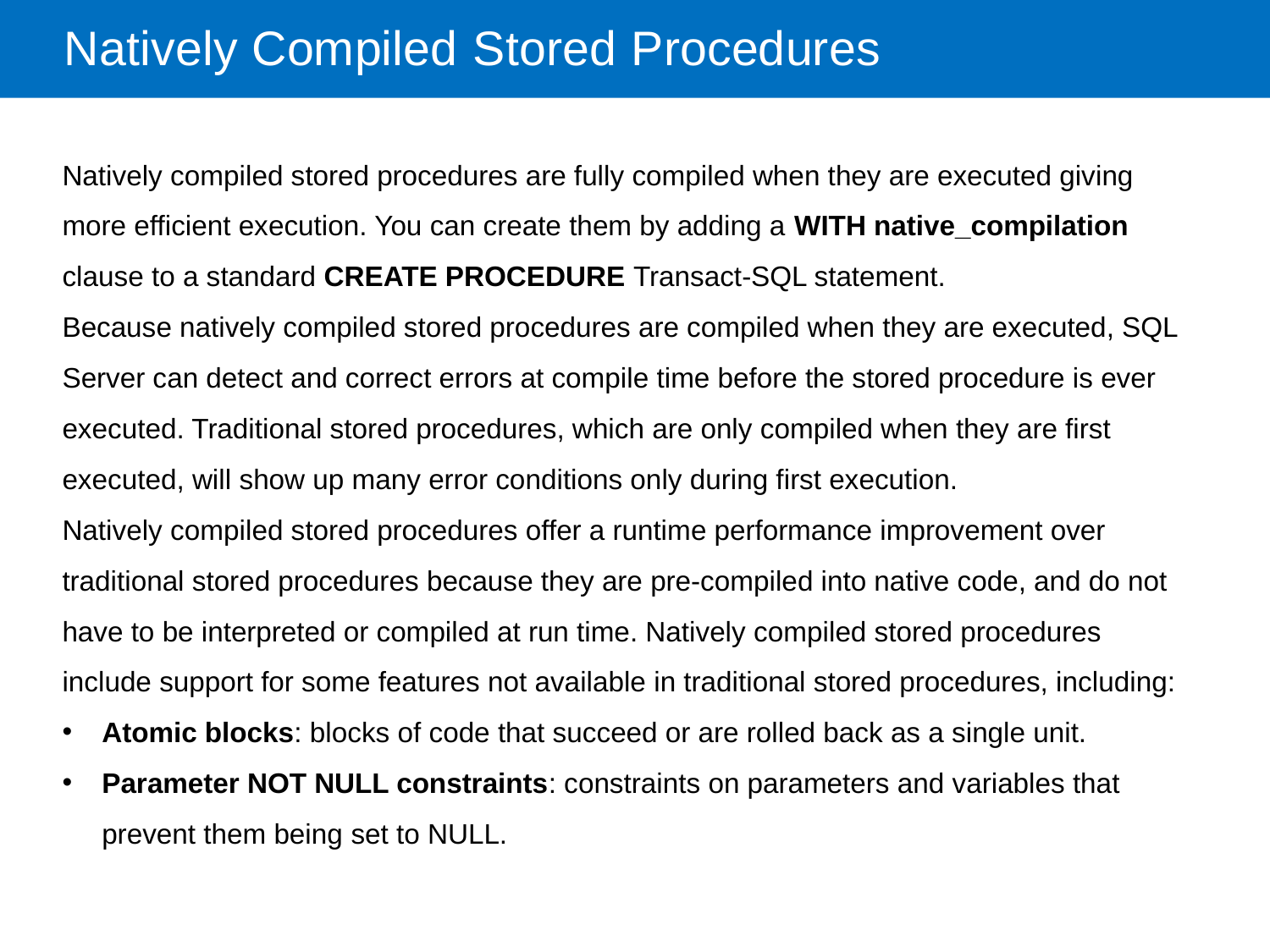

Natively Compiled Stored Procedures

Natively compiled stored procedures are fully compiled when they are executed giving more efficient execution. You can create them by adding a WITH native_compilation clause to a standard CREATE PROCEDURE Transact-SQL statement.
Because natively compiled stored procedures are compiled when they are executed, SQL Server can detect and correct errors at compile time before the stored procedure is ever executed. Traditional stored procedures, which are only compiled when they are first executed, will show up many error conditions only during first execution.
Natively compiled stored procedures offer a runtime performance improvement over traditional stored procedures because they are pre-compiled into native code, and do not have to be interpreted or compiled at run time. Natively compiled stored procedures include support for some features not available in traditional stored procedures, including:
Atomic blocks: blocks of code that succeed or are rolled back as a single unit.
Parameter NOT NULL constraints: constraints on parameters and variables that prevent them being set to NULL.